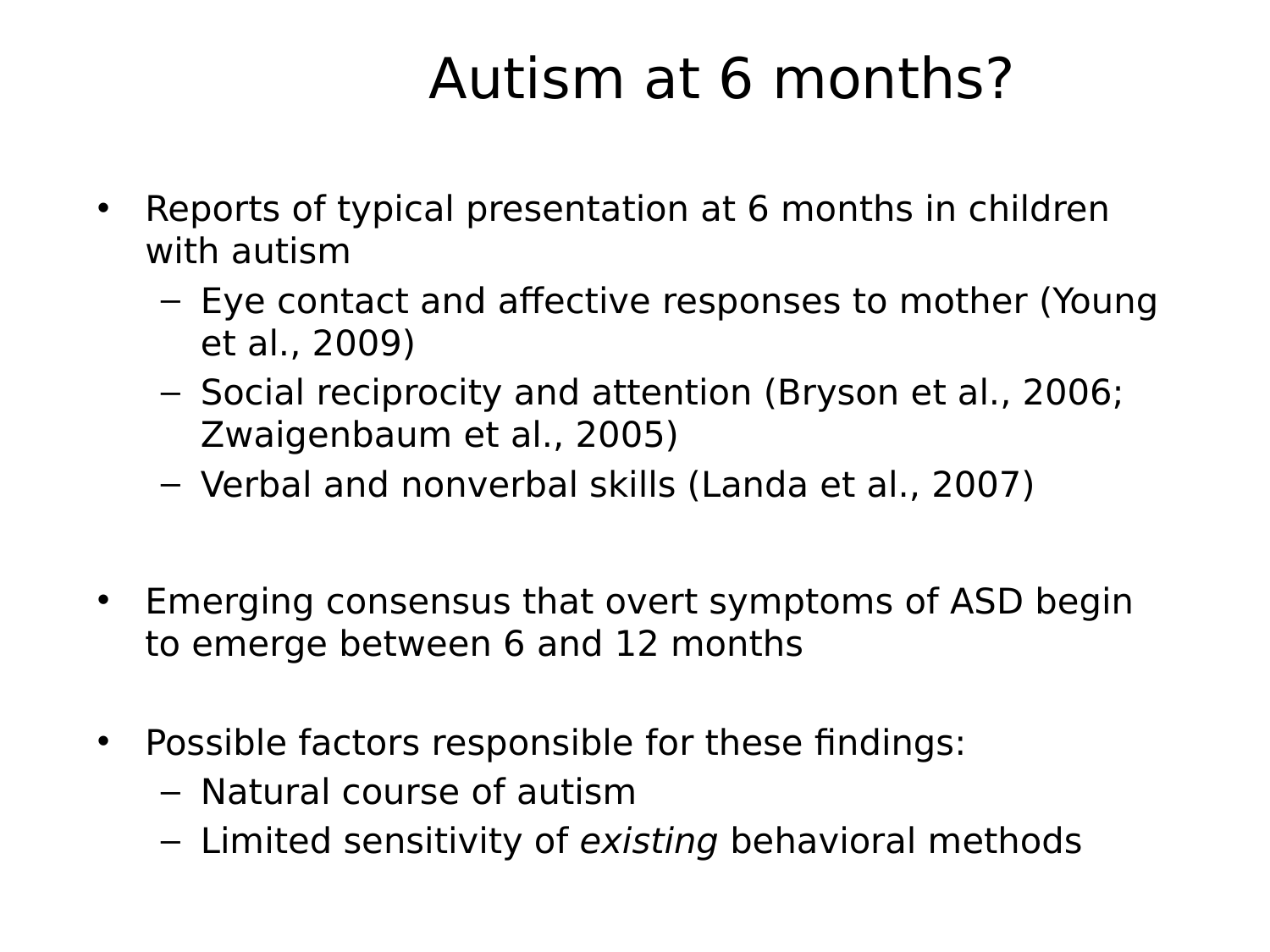

Autism at 6 months?
Reports of typical presentation at 6 months in children with autism
Eye contact and affective responses to mother (Young et al., 2009)
Social reciprocity and attention (Bryson et al., 2006; Zwaigenbaum et al., 2005)
Verbal and nonverbal skills (Landa et al., 2007)

Emerging consensus that overt symptoms of ASD begin to emerge between 6 and 12 months

Possible factors responsible for these findings:
Natural course of autism
Limited sensitivity of existing behavioral methods